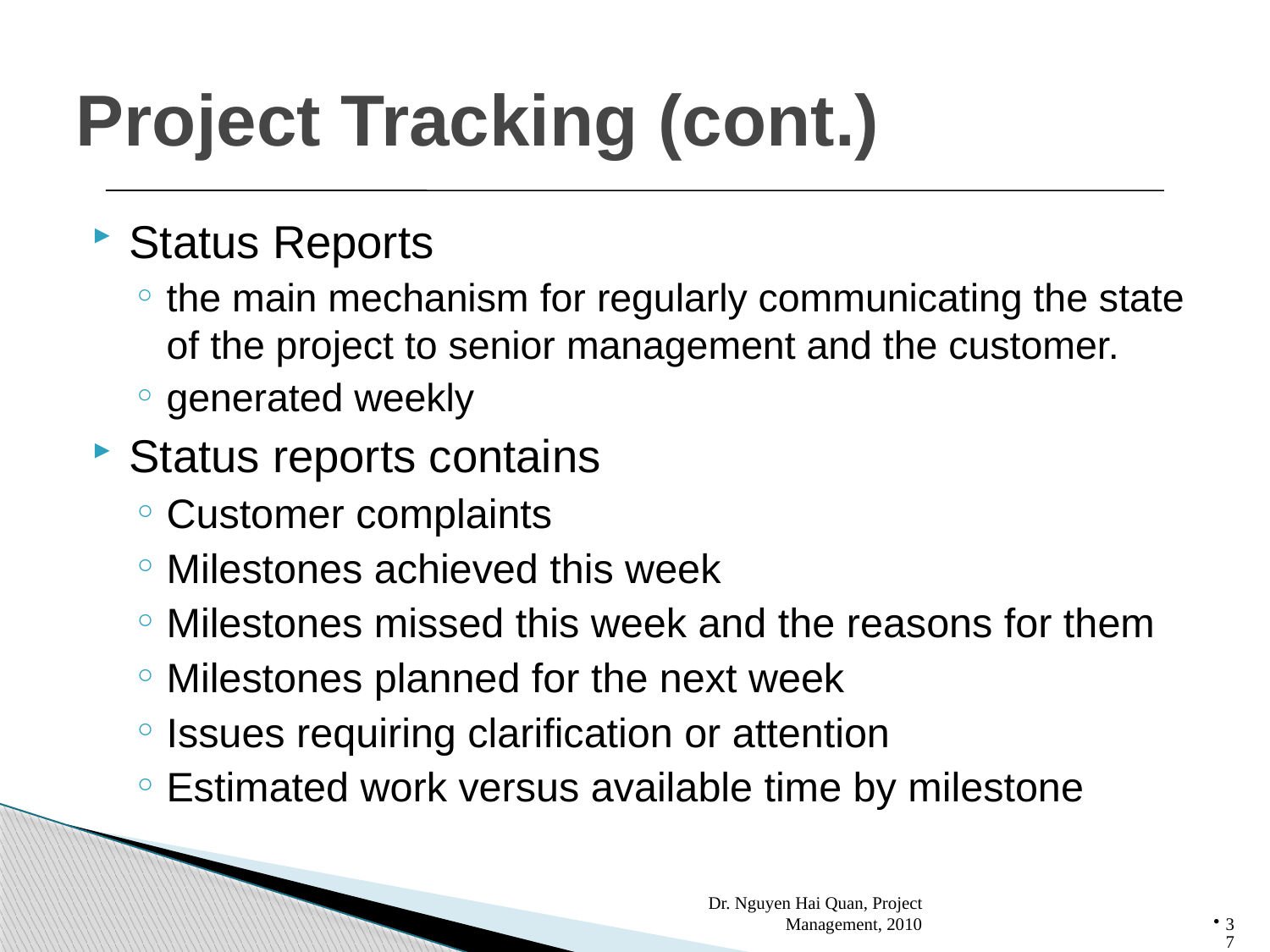

# Project Tracking (cont.)
Status Reports
the main mechanism for regularly communicating the state of the project to senior management and the customer.
generated weekly
Status reports contains
Customer complaints
Milestones achieved this week
Milestones missed this week and the reasons for them
Milestones planned for the next week
Issues requiring clarification or attention
Estimated work versus available time by milestone

Dr. Nguyen Hai Quan, Project Management, 2010
37